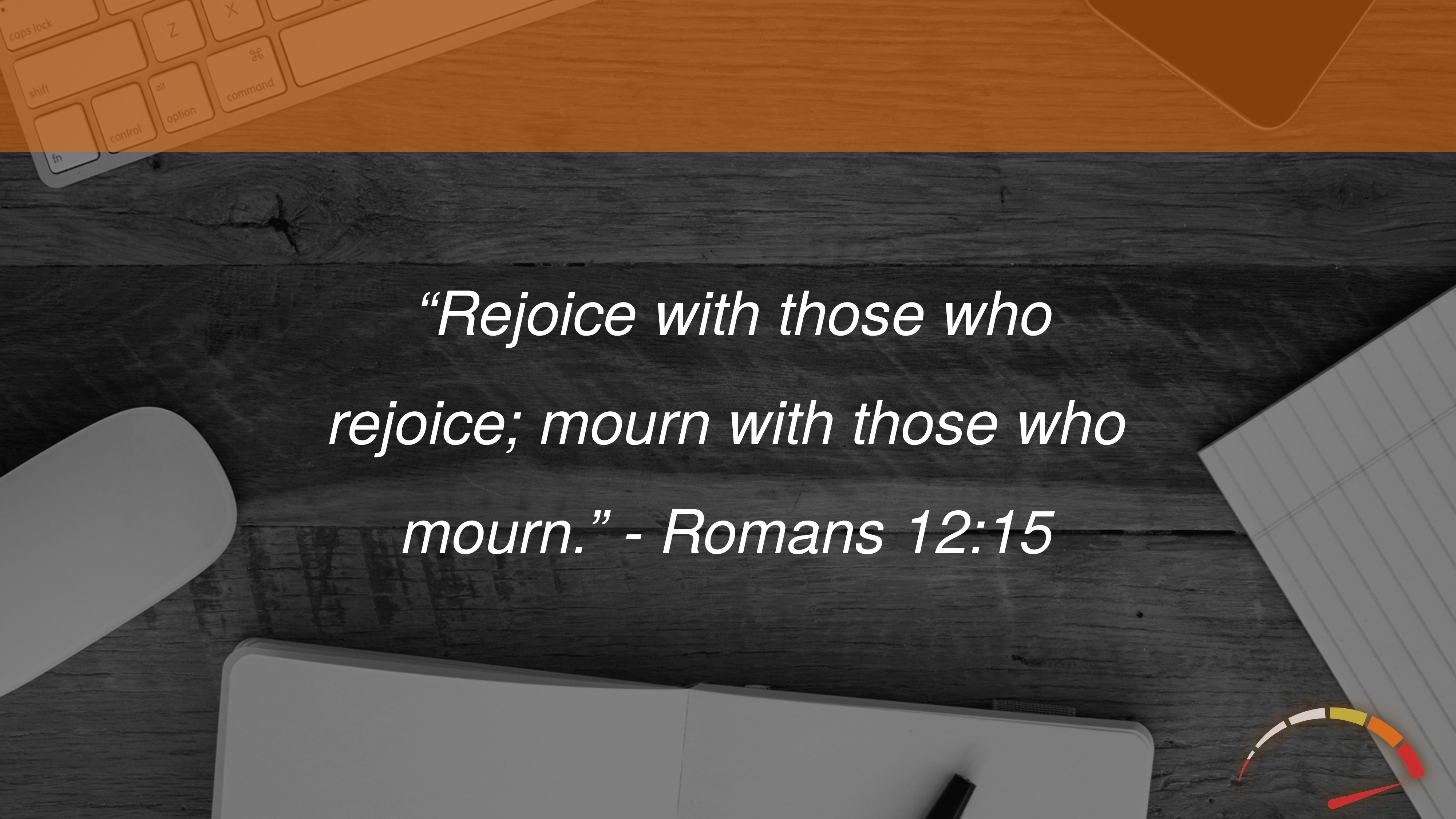

“Rejoice with those who rejoice; mourn with those who mourn.” - Romans 12:15